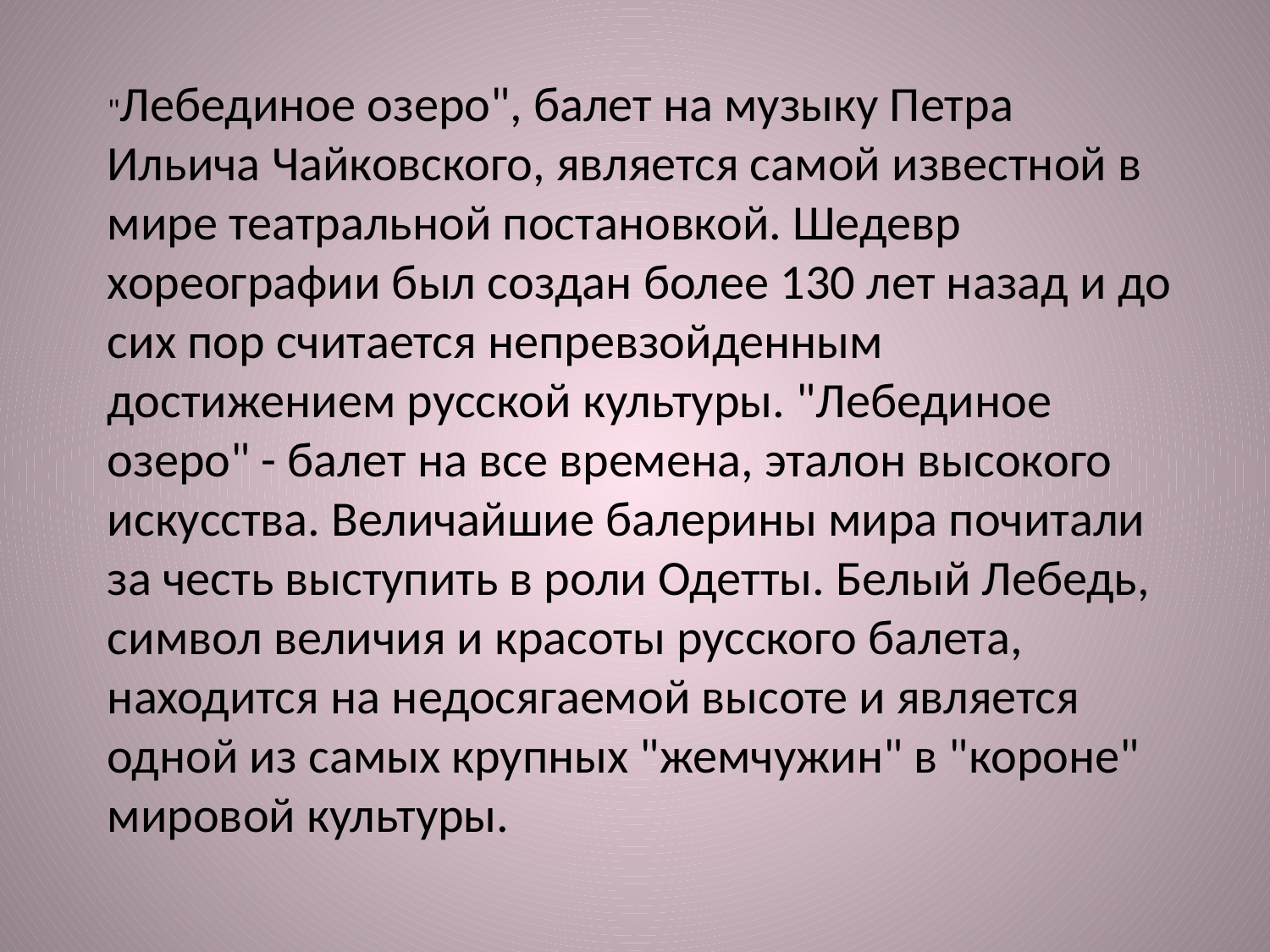

"Лебединое озеро", балет на музыку Петра Ильича Чайковского, является самой известной в мире театральной постановкой. Шедевр хореографии был создан более 130 лет назад и до сих пор считается непревзойденным достижением русской культуры. "Лебединое озеро" - балет на все времена, эталон высокого искусства. Величайшие балерины мира почитали за честь выступить в роли Одетты. Белый Лебедь, символ величия и красоты русского балета, находится на недосягаемой высоте и является одной из самых крупных "жемчужин" в "короне" мировой культуры.